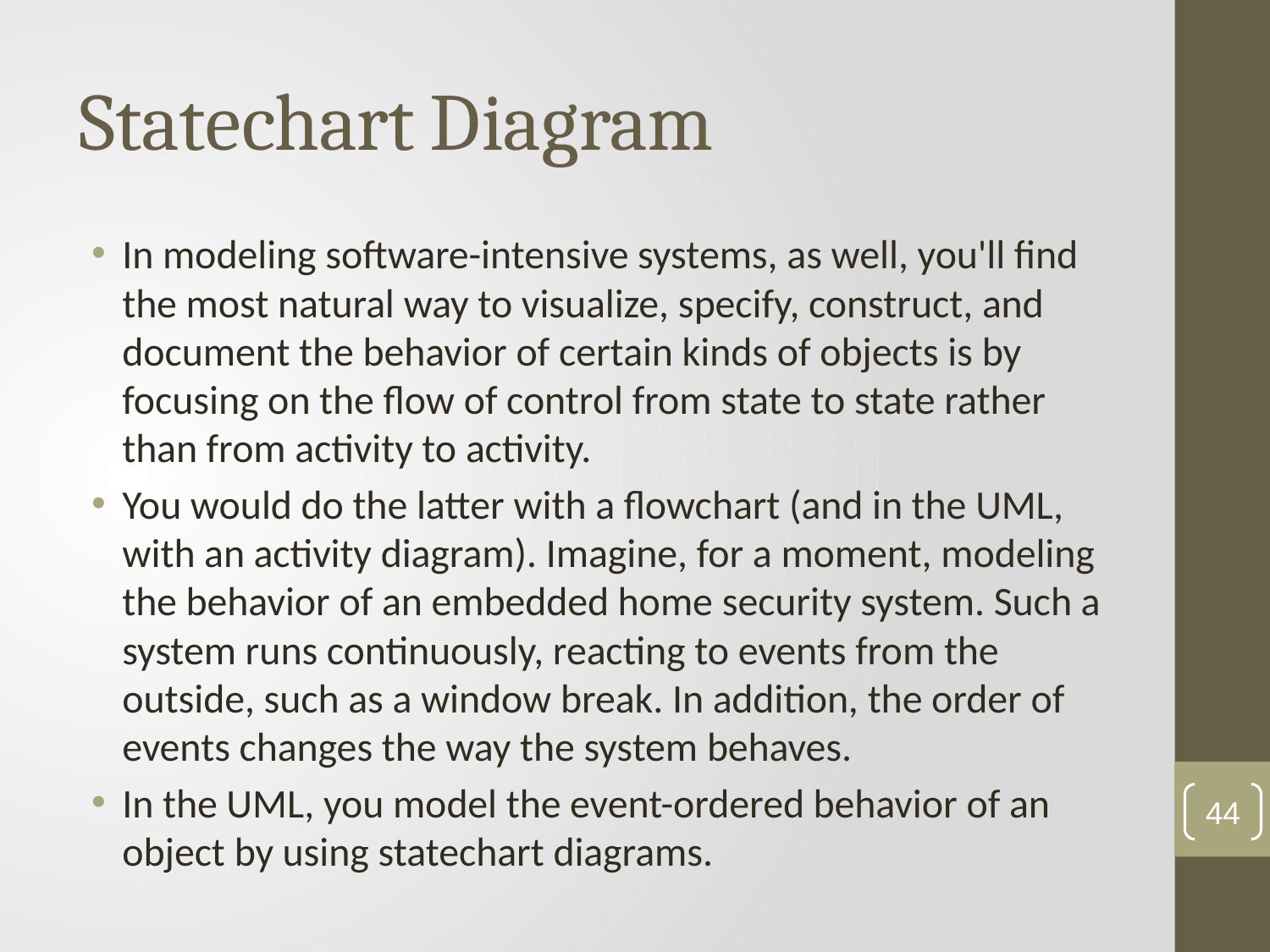

# Statechart Diagram
In modeling software-intensive systems, as well, you'll find the most natural way to visualize, specify, construct, and document the behavior of certain kinds of objects is by focusing on the flow of control from state to state rather than from activity to activity.
You would do the latter with a flowchart (and in the UML, with an activity diagram). Imagine, for a moment, modeling the behavior of an embedded home security system. Such a system runs continuously, reacting to events from the outside, such as a window break. In addition, the order of events changes the way the system behaves.
In the UML, you model the event-ordered behavior of an object by using statechart diagrams.
44